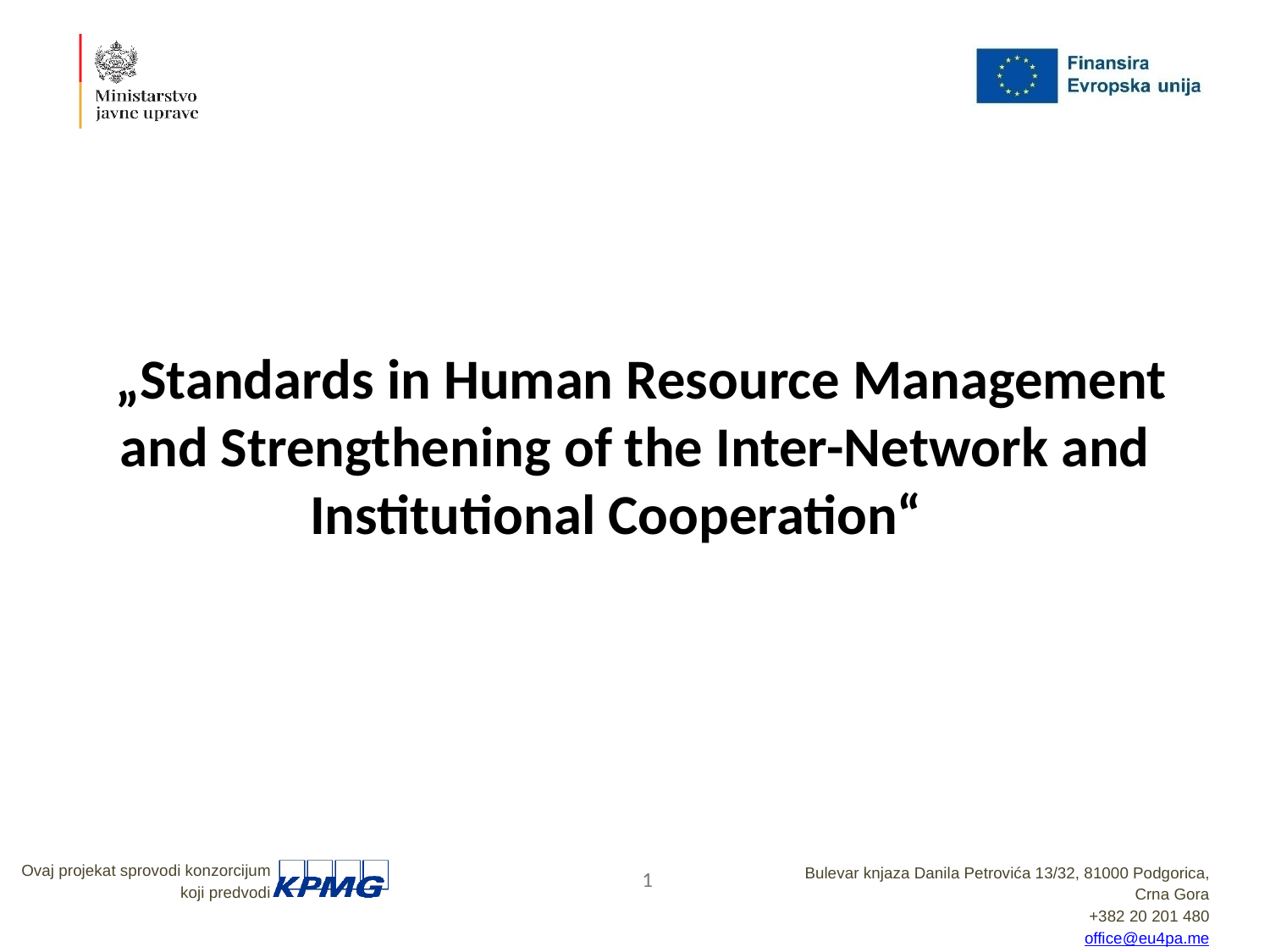

„Standards in Human Resource Management and Strengthening of the Inter-Network and Institutional Cooperation“

1